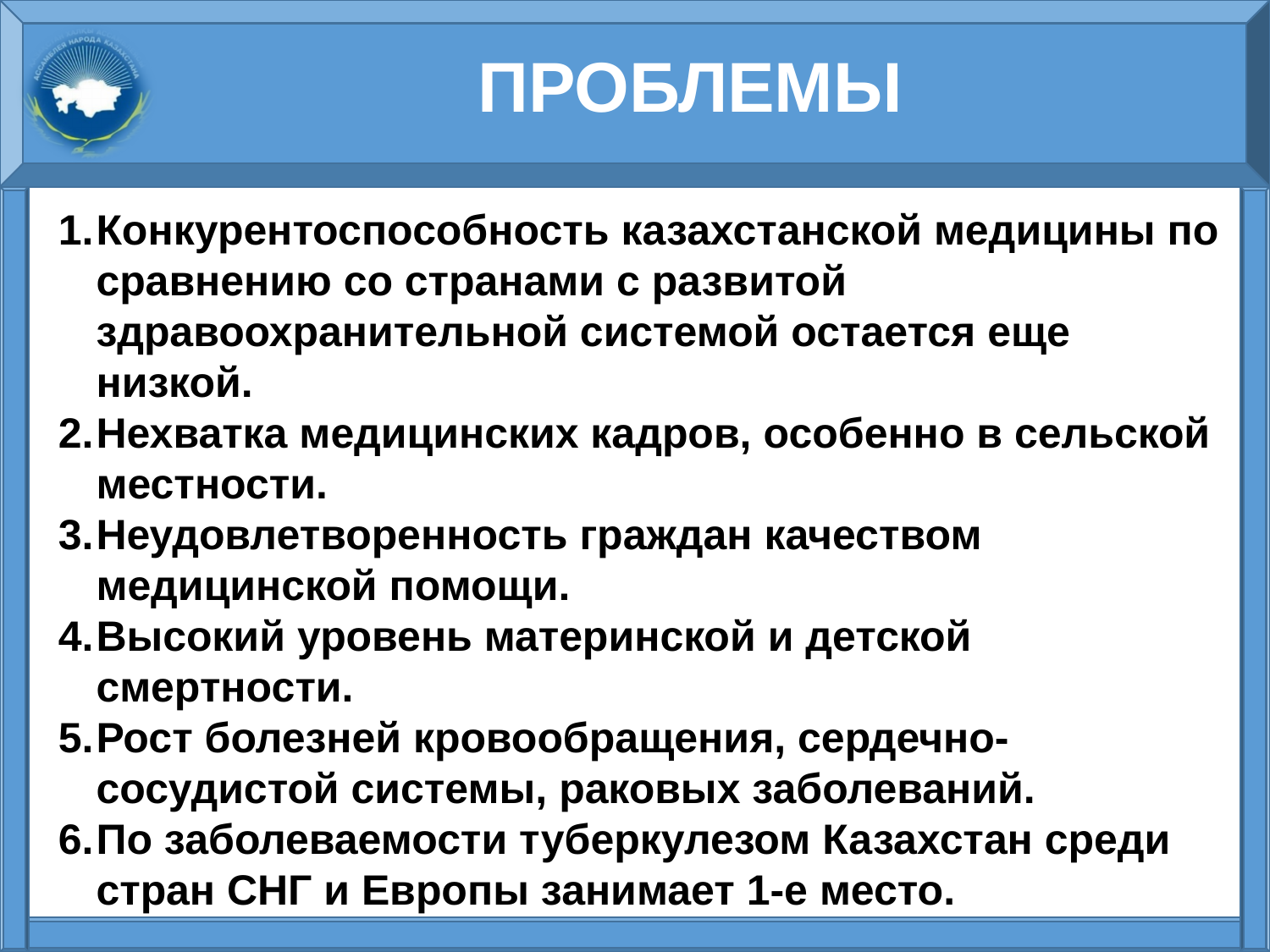

# ПРОБЛЕМЫ
Конкурентоспособность казахстанской медицины по сравнению со странами с развитой здравоохранительной системой остается еще низкой.
Не­хватка медицинских кадров, особенно в сельской местности.
Неудовлетворенность граждан качеством медицинской помощи.
Высокий уровень материнской и детской смертности.
Рост болезней кровообращения, сердечно-сосудистой системы, раковых заболеваний.
По заболеваемости туберкулезом Казах­стан среди стран СНГ и Европы занимает 1-е место.